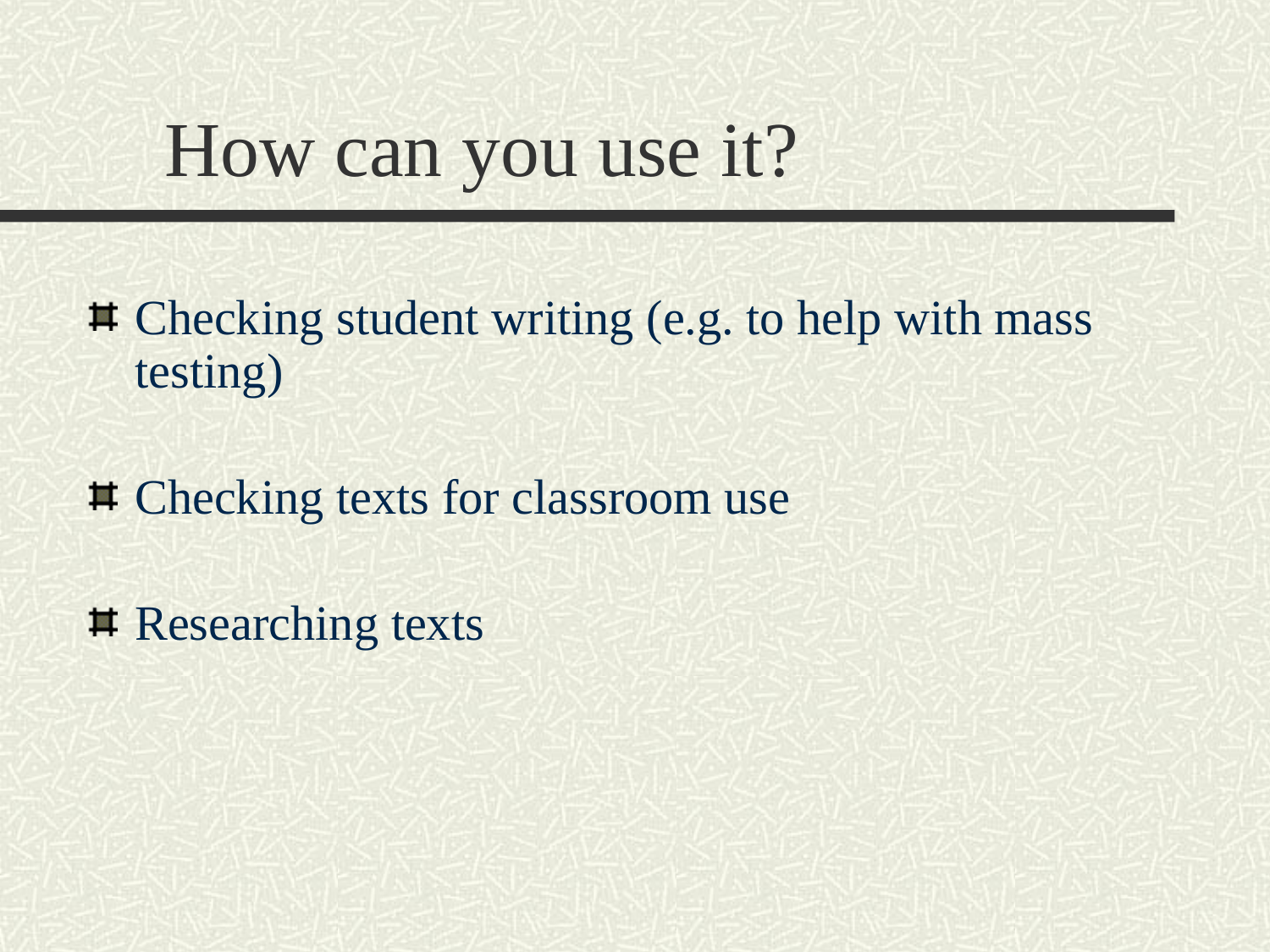

# How can you use it?
Checking student writing (e.g. to help with mass testing)

Checking texts for classroom use

Researching texts